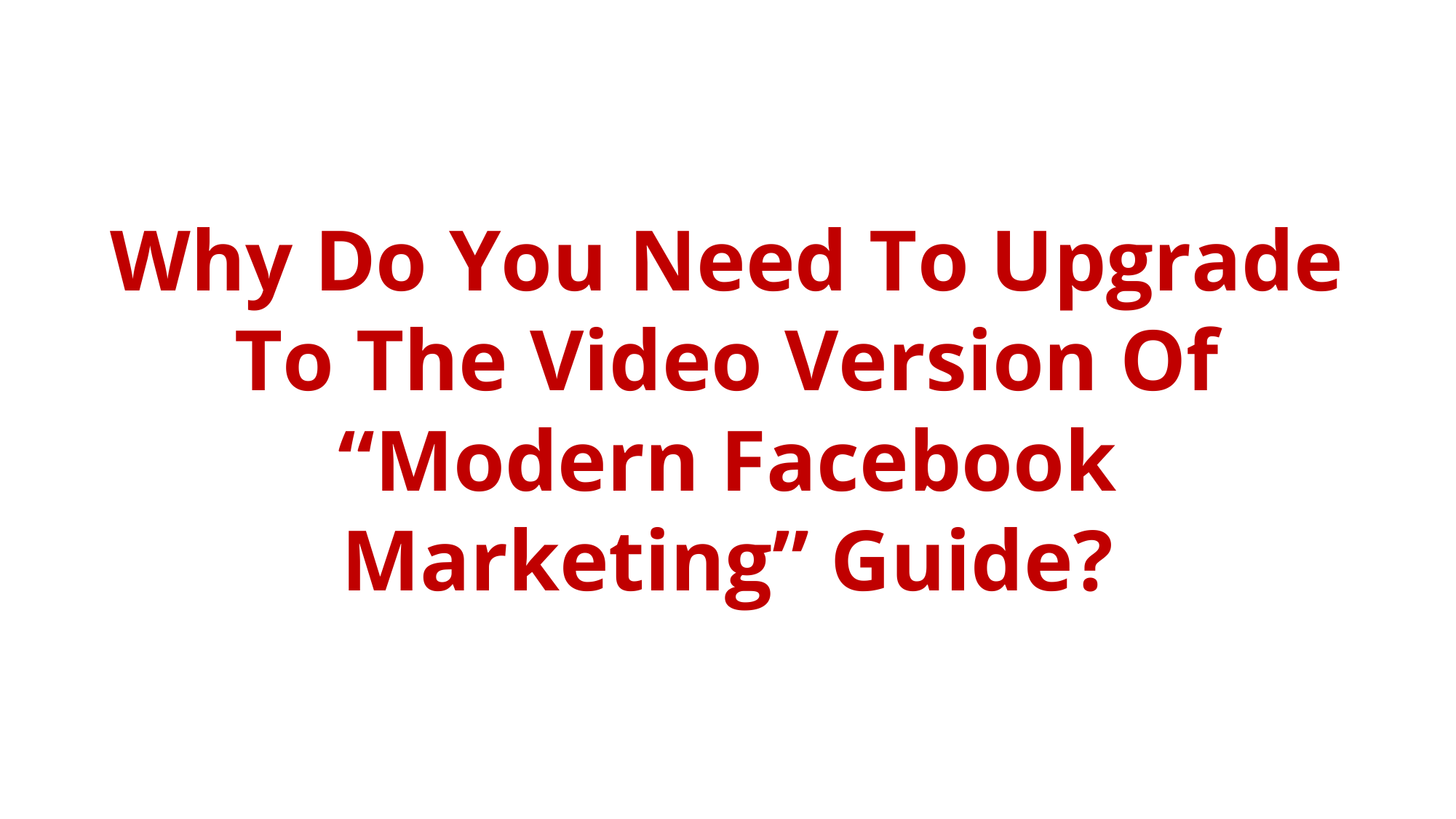

Why Do You Need To Upgrade To The Video Version Of “Modern Facebook Marketing” Guide?